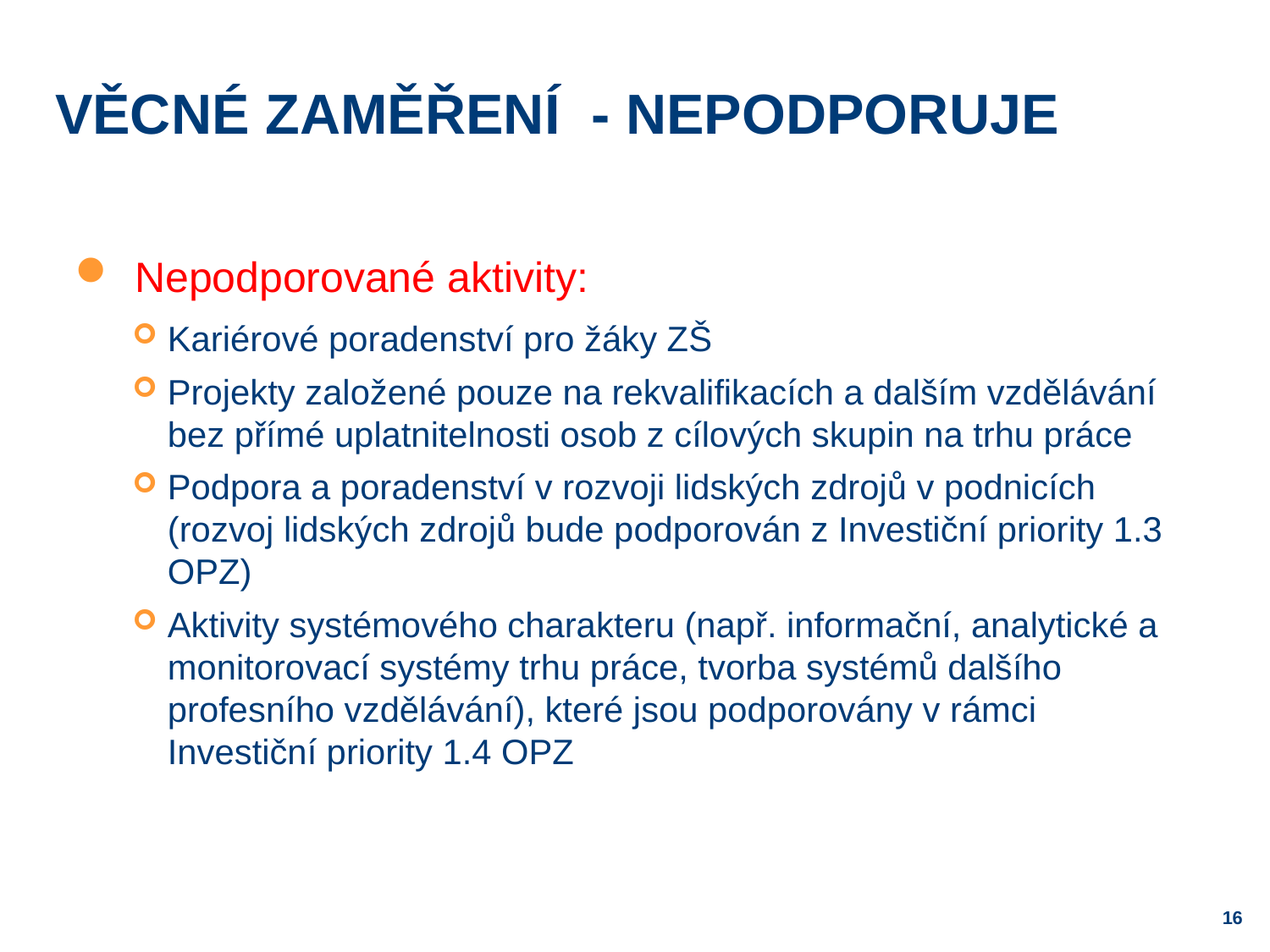

# Věcné zaměření  - nepodporuje
Nepodporované aktivity:
Kariérové poradenství pro žáky ZŠ
Projekty založené pouze na rekvalifikacích a dalším vzdělávání bez přímé uplatnitelnosti osob z cílových skupin na trhu práce
Podpora a poradenství v rozvoji lidských zdrojů v podnicích (rozvoj lidských zdrojů bude podporován z Investiční priority 1.3 OPZ)
Aktivity systémového charakteru (např. informační, analytické a monitorovací systémy trhu práce, tvorba systémů dalšího profesního vzdělávání), které jsou podporovány v rámci Investiční priority 1.4 OPZ

16